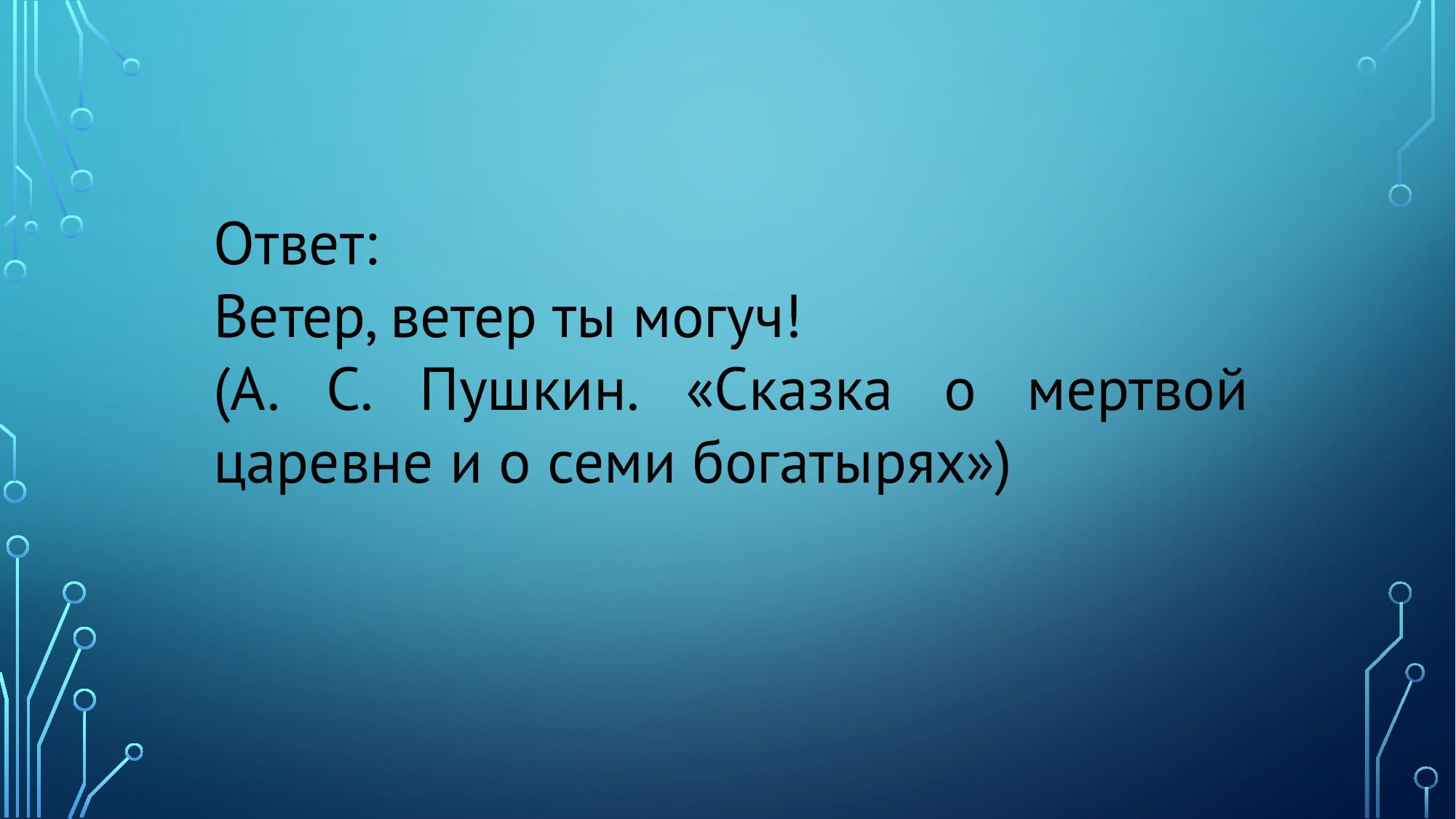

Ответ:
Ветер, ветер ты могуч!
(А. С. Пушкин. «Сказка о мертвой царевне и о семи богатырях»)